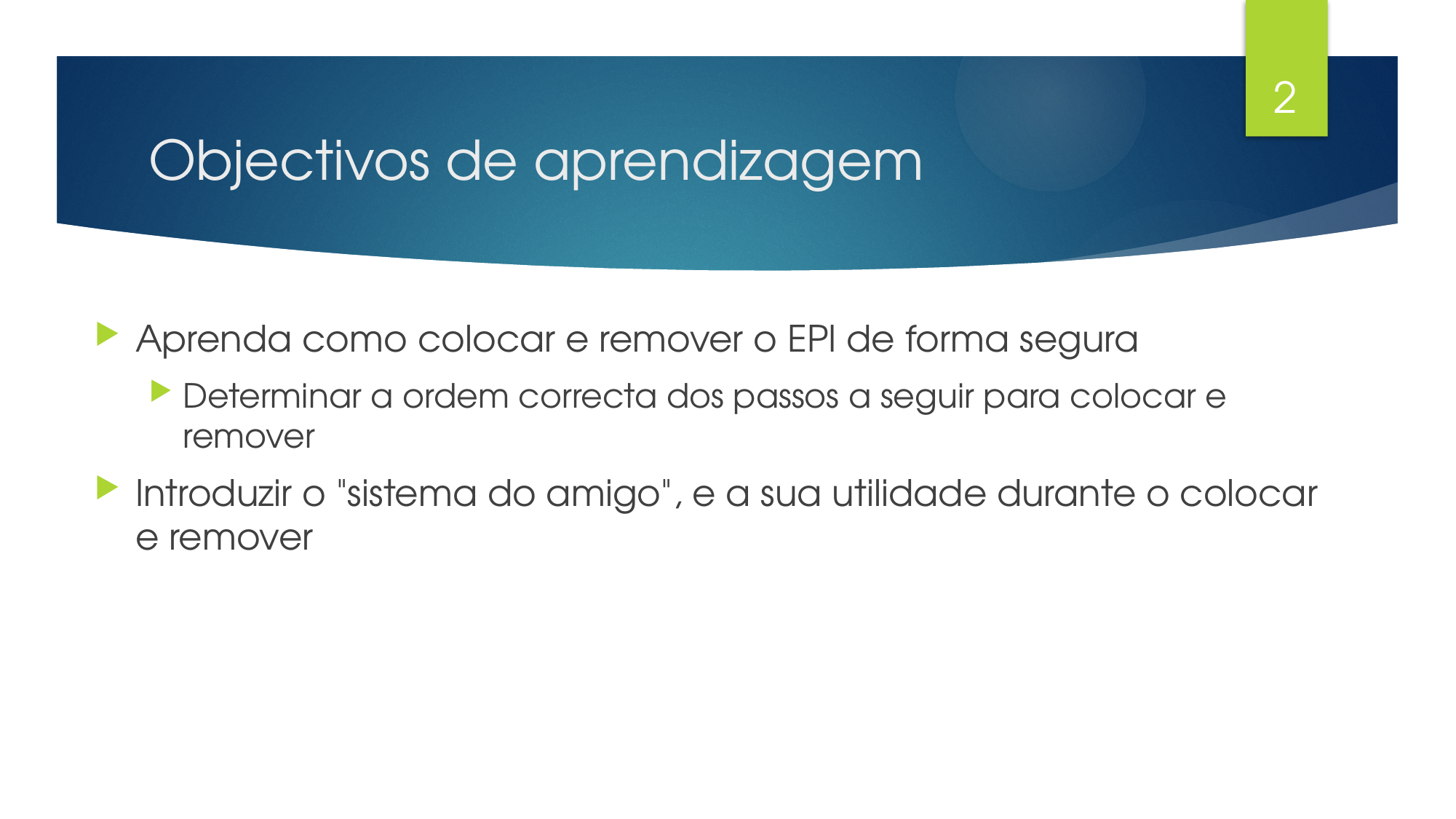

2
# Objectivos de aprendizagem
Aprenda como colocar e remover o EPI de forma segura
Determinar a ordem correcta dos passos a seguir para colocar e remover
Introduzir o "sistema do amigo", e a sua utilidade durante o colocar e remover